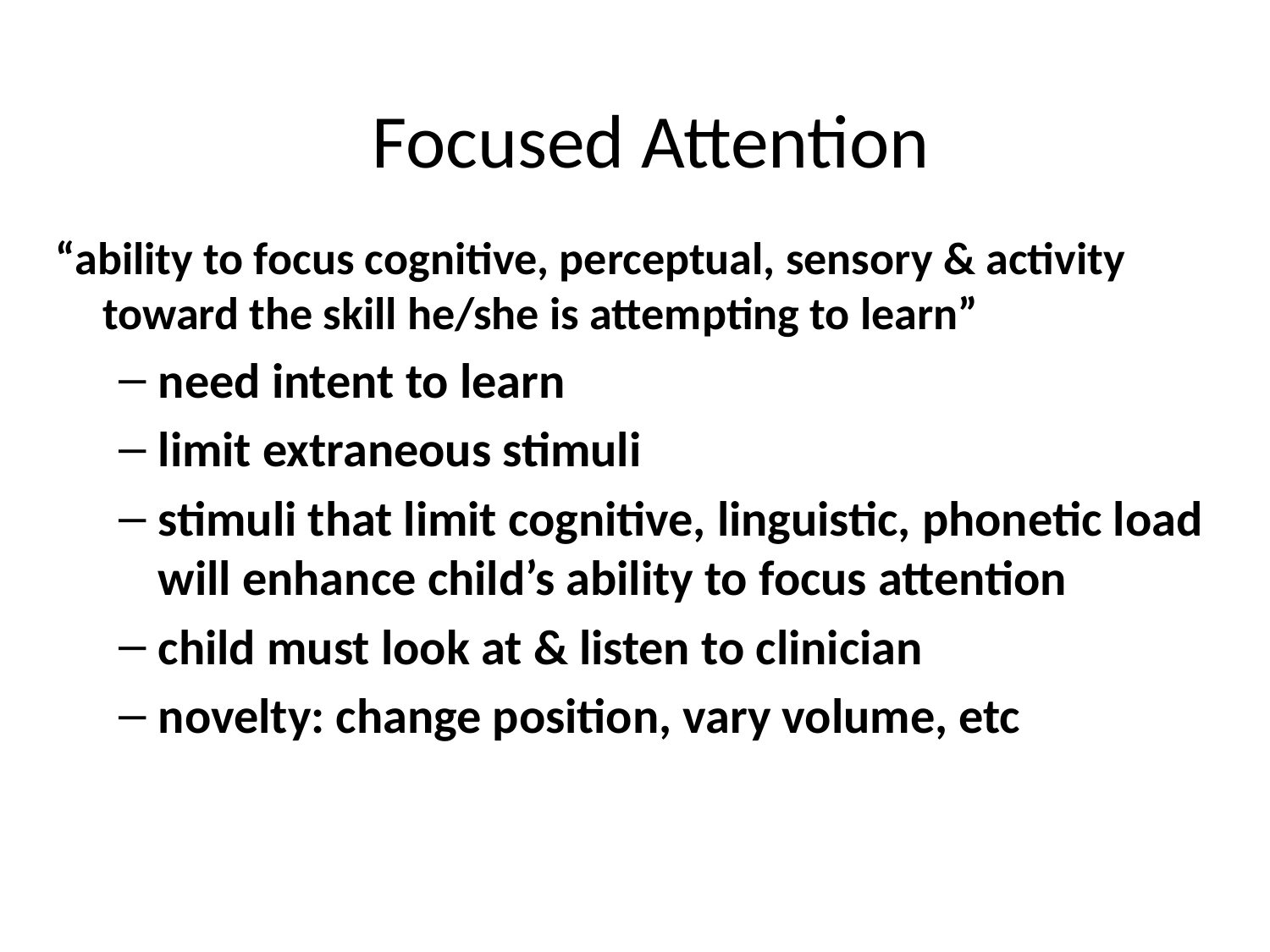

# Focused Attention
“ability to focus cognitive, perceptual, sensory & activity toward the skill he/she is attempting to learn”
need intent to learn
limit extraneous stimuli
stimuli that limit cognitive, linguistic, phonetic load will enhance child’s ability to focus attention
child must look at & listen to clinician
novelty: change position, vary volume, etc